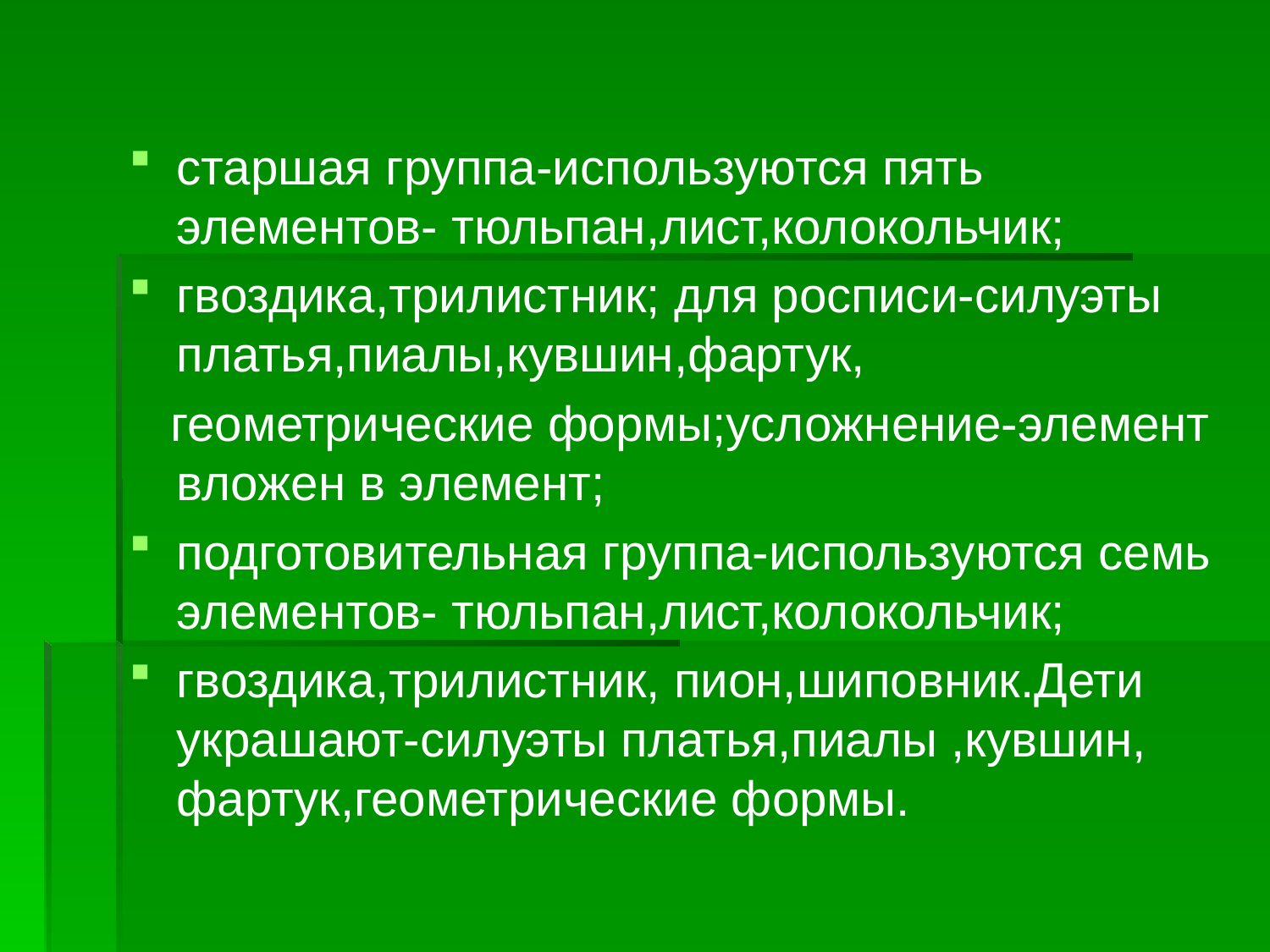

#
старшая группа-используются пять элементов- тюльпан,лист,колокольчик;
гвоздика,трилистник; для росписи-силуэты платья,пиалы,кувшин,фартук,
   геометрические формы;усложнение-элемент вложен в элемент;
подготовительная группа-используются семь элементов- тюльпан,лист,колокольчик;
гвоздика,трилистник, пион,шиповник.Дети украшают-силуэты платья,пиалы ,кувшин, фартук,геометрические формы.